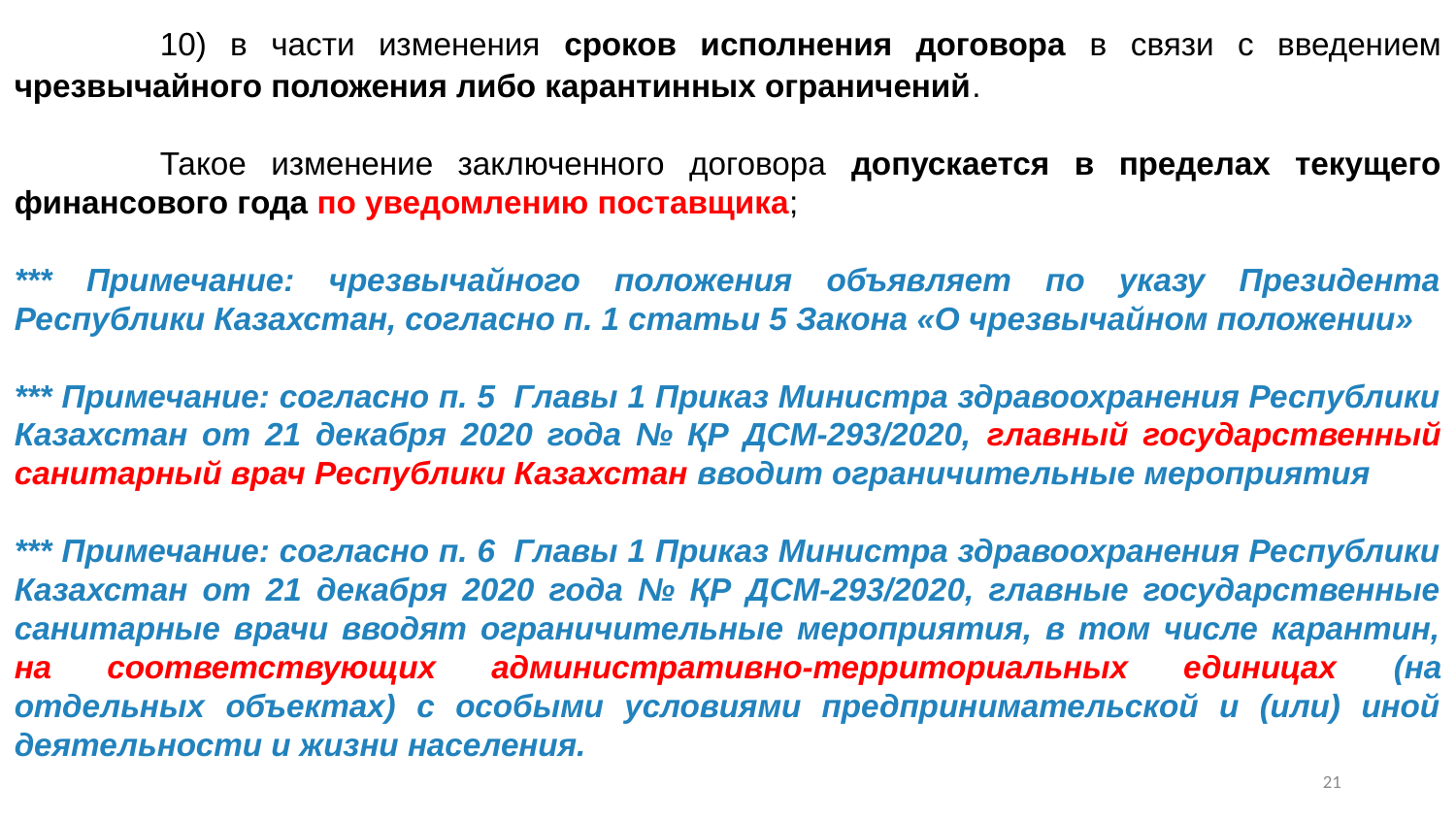

10) в части изменения сроков исполнения договора в связи с введением чрезвычайного положения либо карантинных ограничений.

	Такое изменение заключенного договора допускается в пределах текущего финансового года по уведомлению поставщика;

*** Примечание: чрезвычайного положения объявляет по указу Президента Республики Казахстан, согласно п. 1 статьи 5 Закона «О чрезвычайном положении»

*** Примечание: согласно п. 5  Главы 1 Приказ Министра здравоохранения Республики Казахстан от 21 декабря 2020 года № ҚР ДСМ-293/2020, главный государственный санитарный врач Республики Казахстан вводит ограничительные мероприятия

*** Примечание: согласно п. 6  Главы 1 Приказ Министра здравоохранения Республики Казахстан от 21 декабря 2020 года № ҚР ДСМ-293/2020, главные государственные санитарные врачи вводят ограничительные мероприятия, в том числе карантин, на соответствующих административно-территориальных единицах (на отдельных объектах) с особыми условиями предпринимательской и (или) иной деятельности и жизни населения.

21